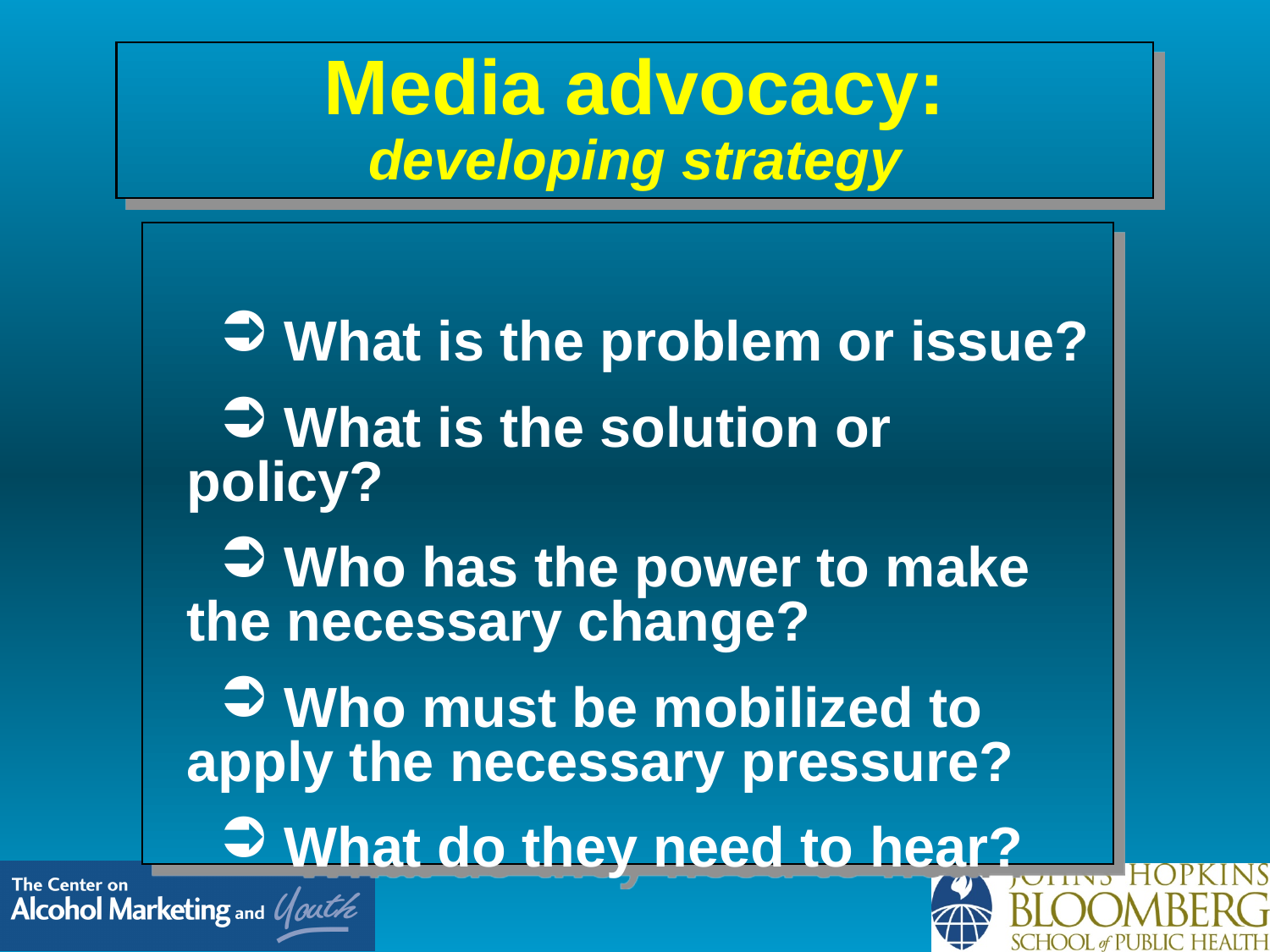

Media advocacy:
developing strategy
#

 What is the problem or issue?
 What is the solution or policy?
 Who has the power to make the necessary change?
 Who must be mobilized to apply the necessary pressure?
 What do they need to hear?